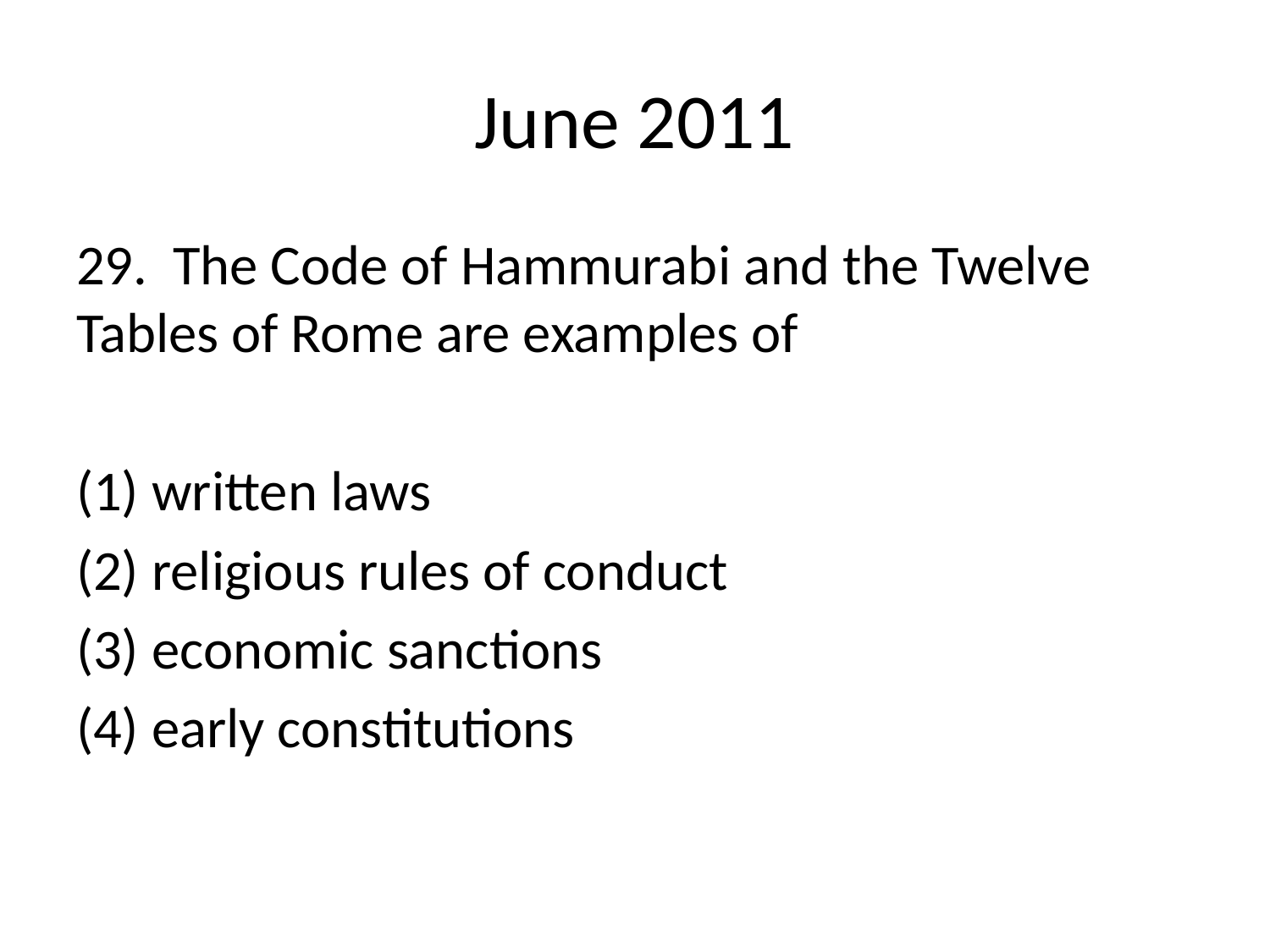

# June 2011
29.  The Code of Hammurabi and the Twelve Tables of Rome are examples of

(1) written laws
(2) religious rules of conduct
(3) economic sanctions
(4) early constitutions